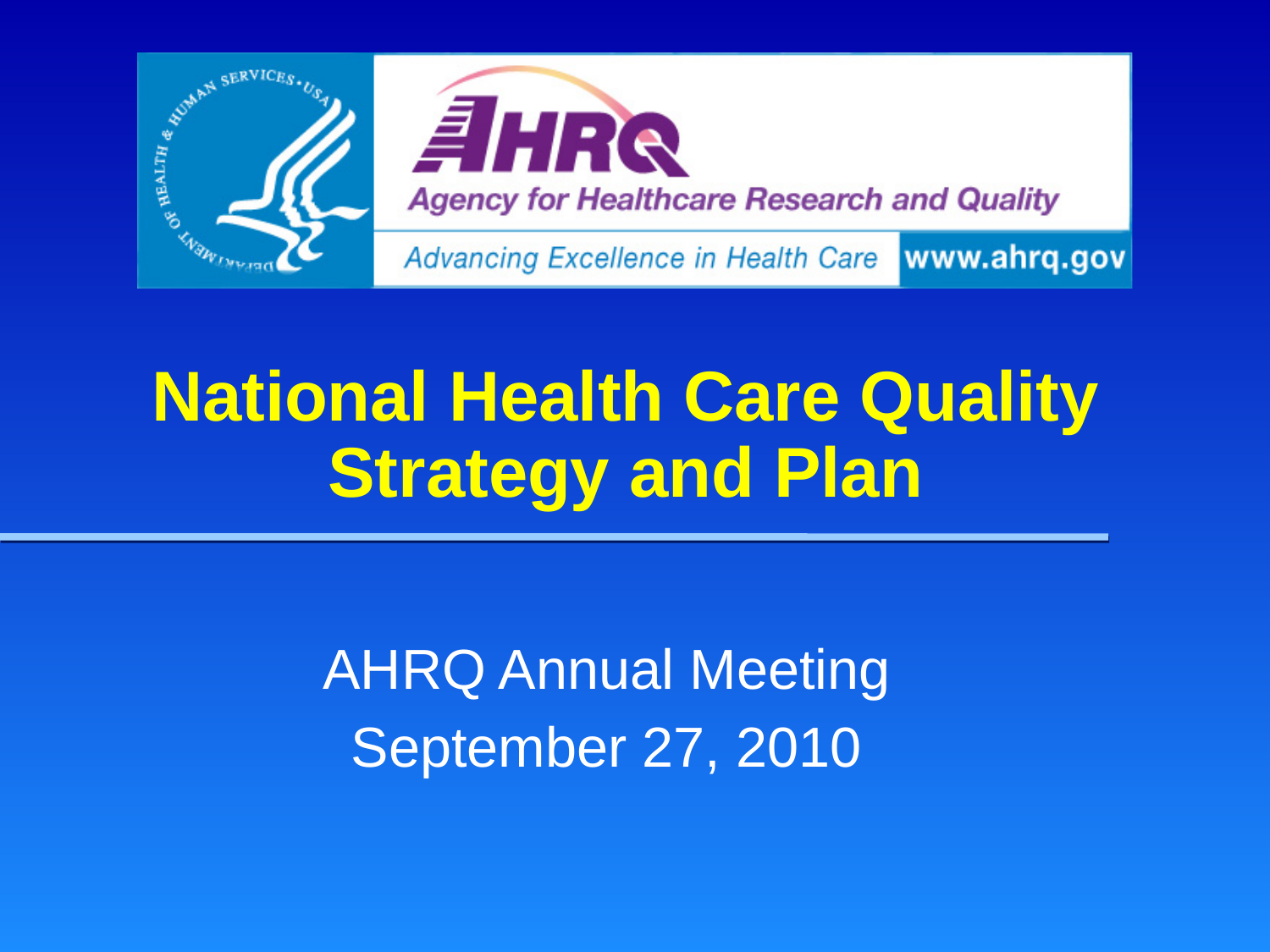

# National Health Care Quality Strategy and Plan

AHRQ Annual Meeting
September 27, 2010